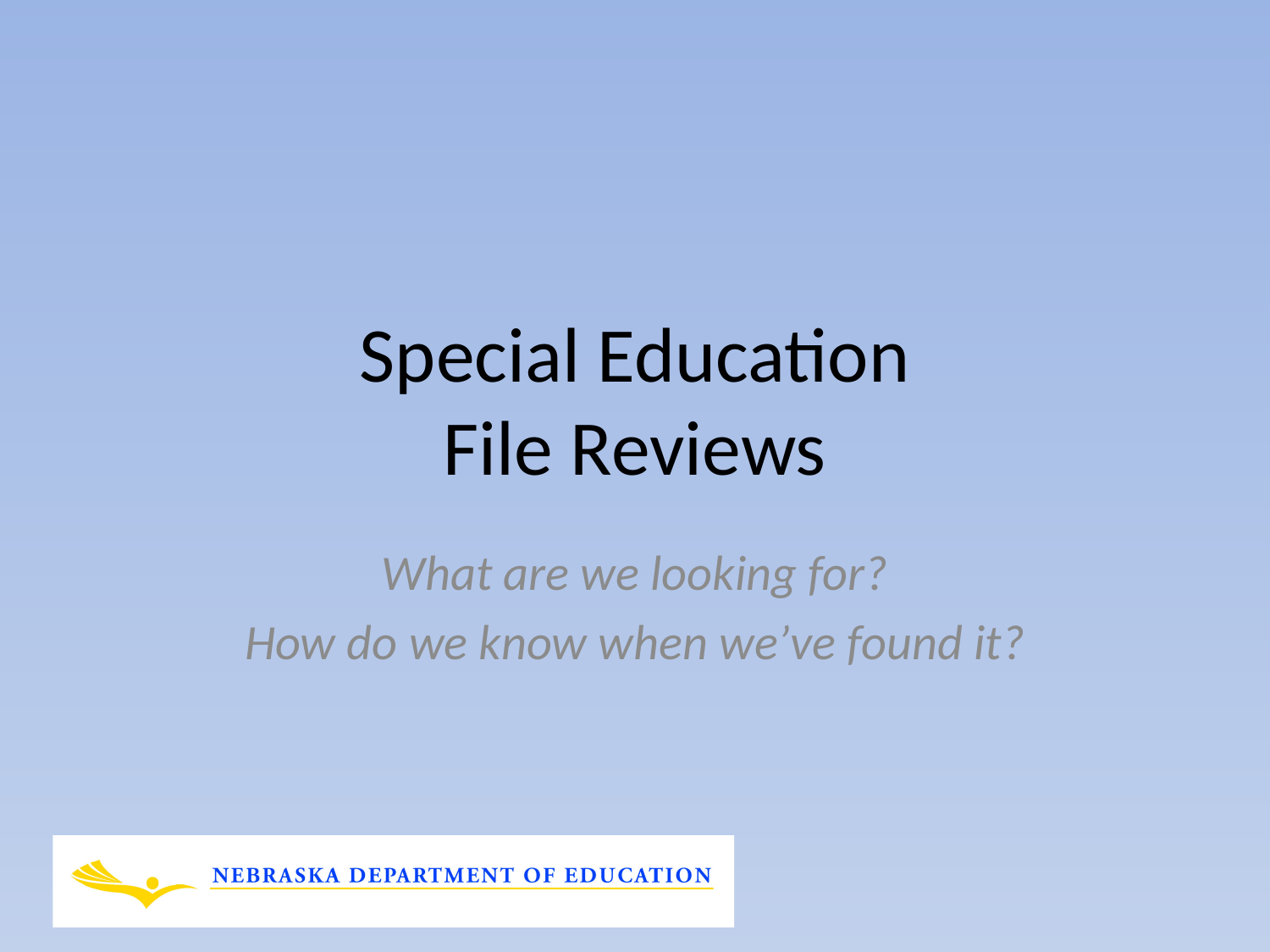

# Special Education File Reviews

What are we looking for?
How do we know when we’ve found it?